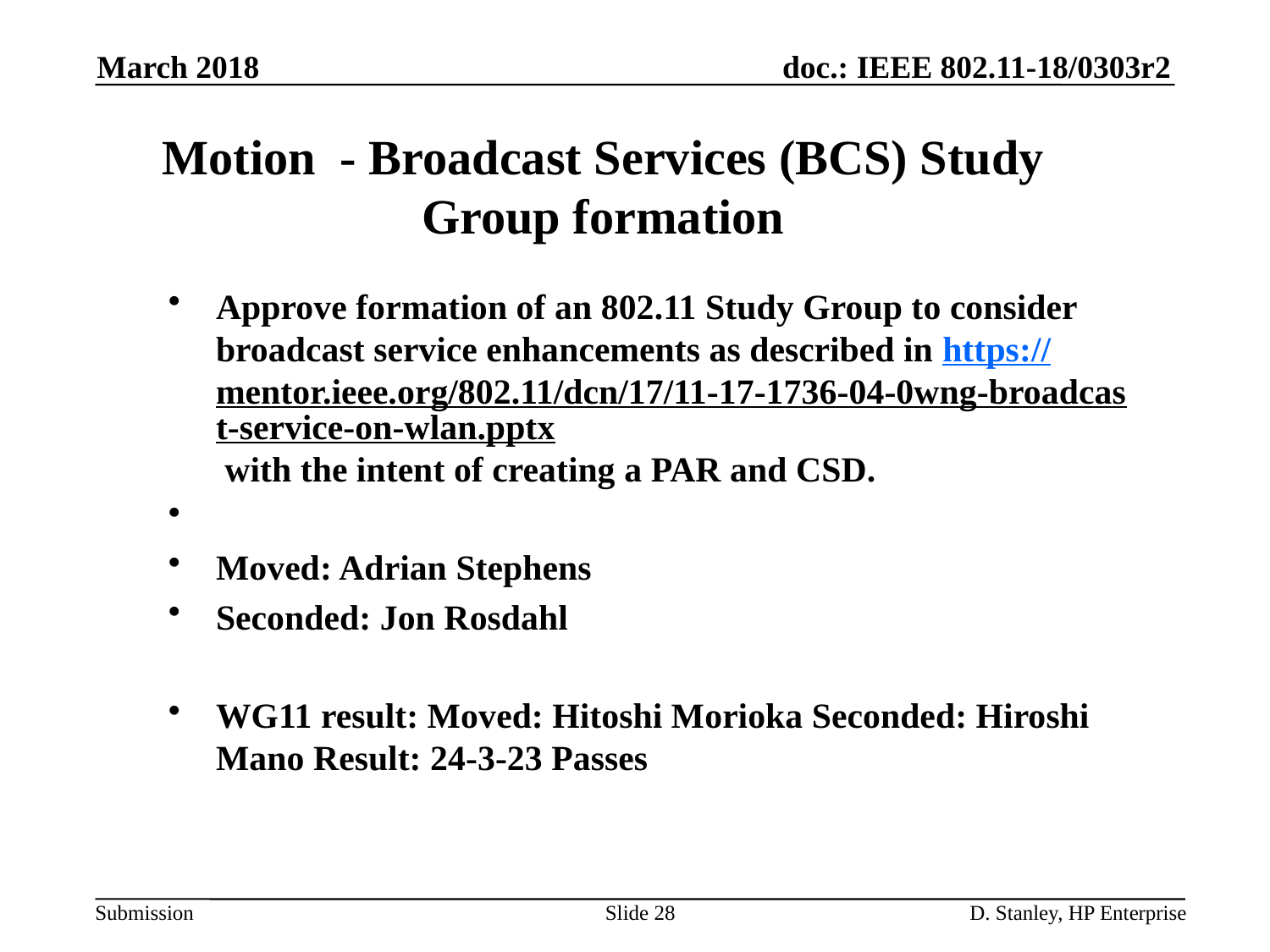

March 2018
Motion  - Broadcast Services (BCS) Study Group formation
Approve formation of an 802.11 Study Group to consider broadcast service enhancements as described in https://mentor.ieee.org/802.11/dcn/17/11-17-1736-04-0wng-broadcast-service-on-wlan.pptx with the intent of creating a PAR and CSD.

Moved: Adrian Stephens
Seconded: Jon Rosdahl

WG11 result: Moved: Hitoshi Morioka Seconded: Hiroshi Mano Result: 24-3-23 Passes

Slide 28
D. Stanley, HP Enterprise